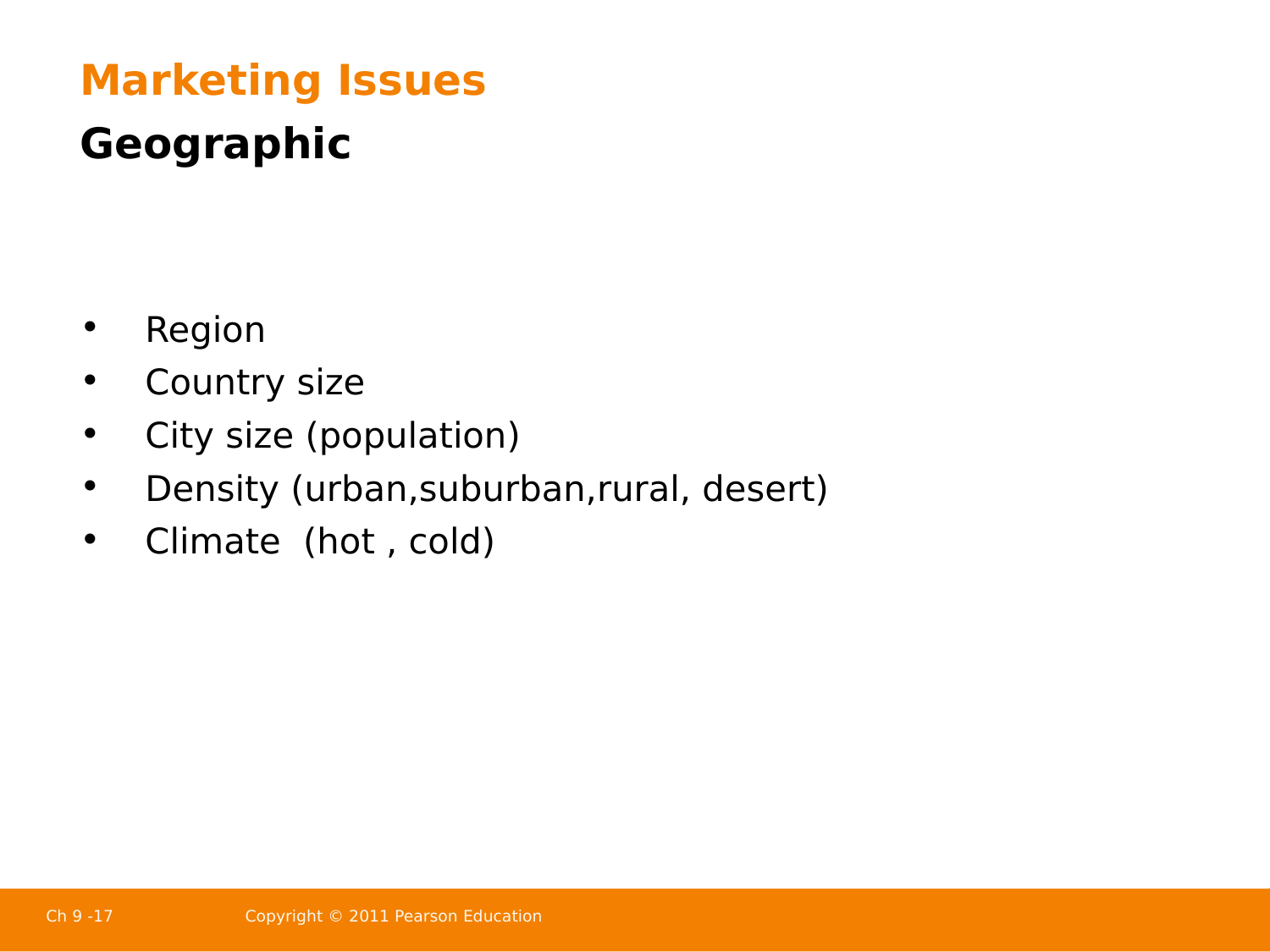

Marketing Issues
Geographic
Region
Country size
City size (population)
Density (urban,suburban,rural, desert)
Climate  (hot , cold)
Ch 9 -17
Copyright © 2011 Pearson Education